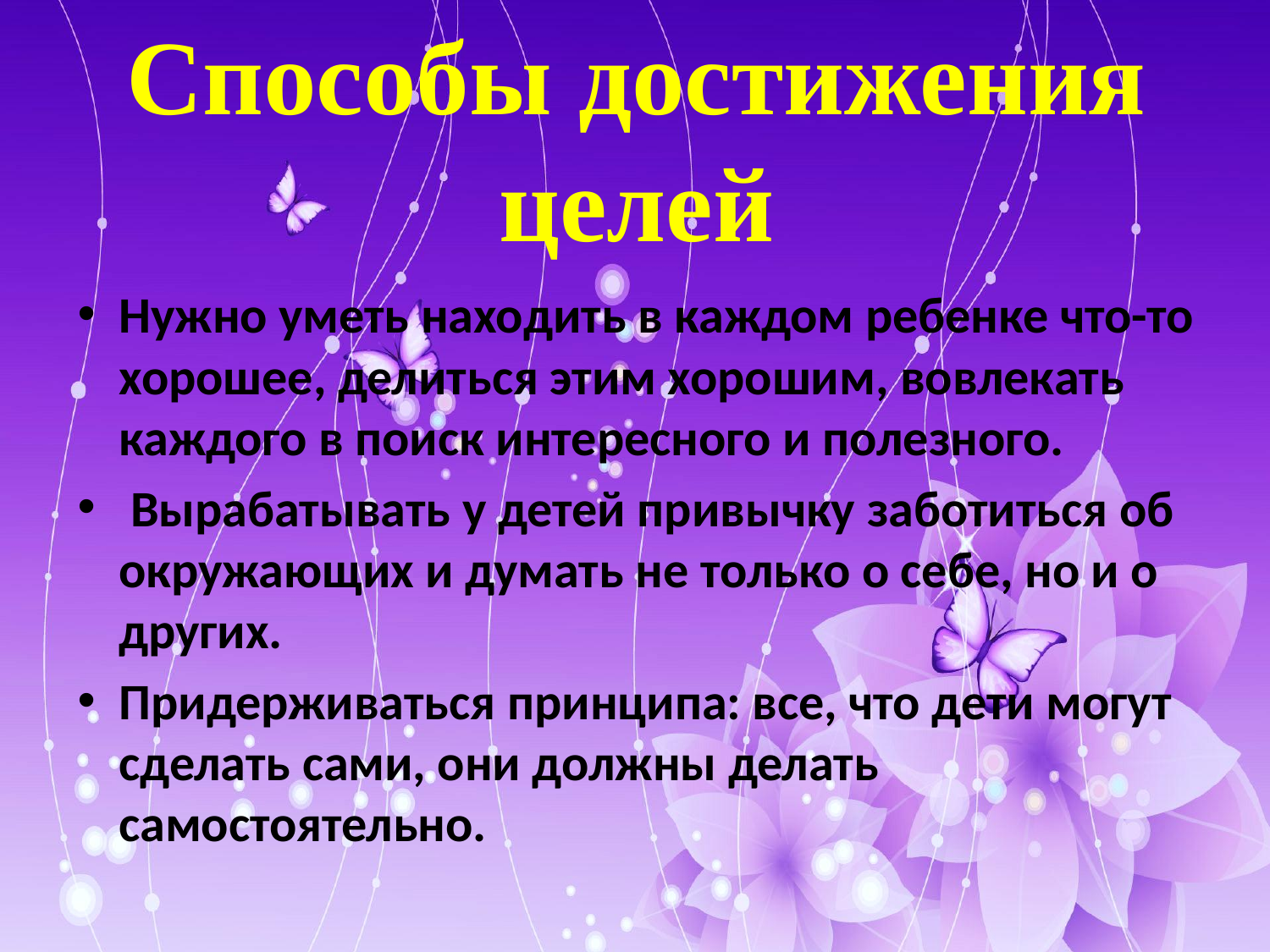

# Способы достижения целей
Нужно уметь находить в каждом ребенке что-то хорошее, делиться этим хорошим, вовлекать каждого в поиск интересного и полезного.
 Вырабатывать у детей привычку заботиться об окружающих и думать не только о себе, но и о других.
Придерживаться принципа: все, что дети могут сделать сами, они должны делать самостоятельно.